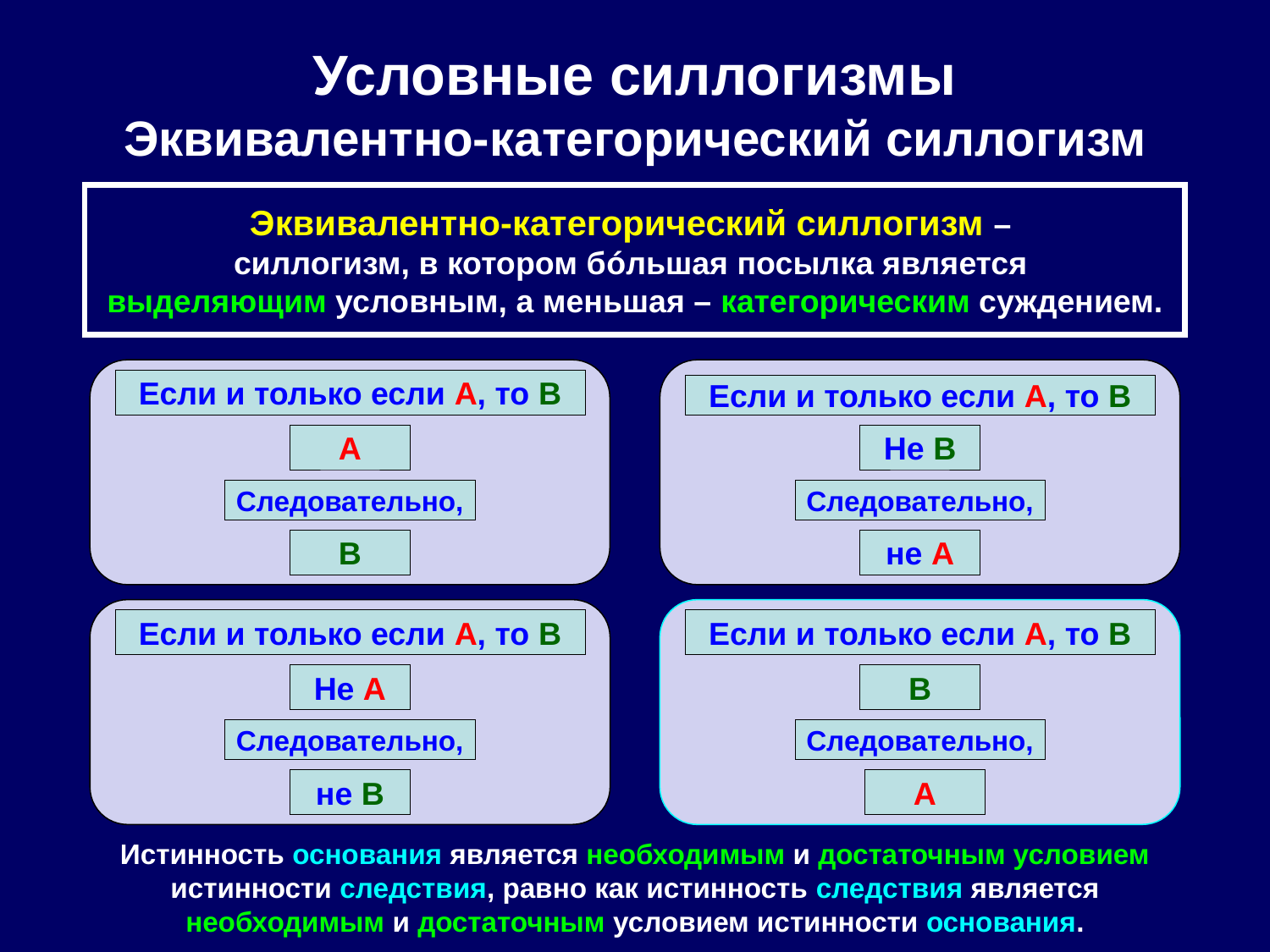

# Условные силлогизмы Эквивалентно-категорический силлогизм
Эквивалентно-категорический силлогизм –
силлогизм, в котором бóльшая посылка является
выделяющим условным, а меньшая – категорическим суждением.

Если и только если A, то B
Если и только если A, то B
A
Не B
Следовательно,
Следовательно,
B
не A

Если и только если A, то B
Если и только если A, то B
Не A
B
Следовательно,
Следовательно,
не B
A
Истинность основания является необходимым и достаточным условием истинности следствия, равно как истинность следствия является необходимым и достаточным условием истинности основания.